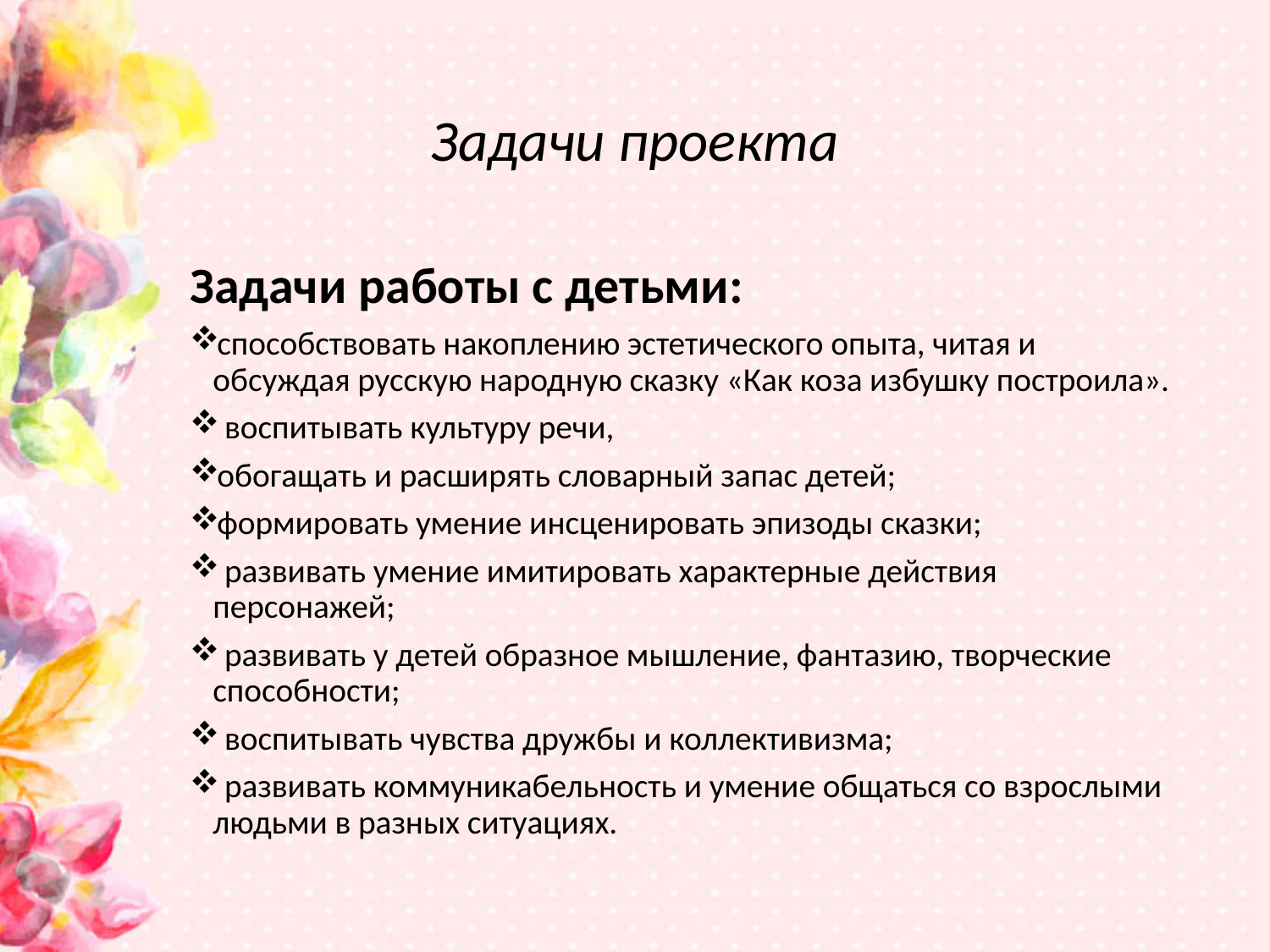

# Задачи проекта
Задачи работы с детьми:
способствовать накоплению эстетического опыта, читая и обсуждая русскую народную сказку «Как коза избушку построила».
 воспитывать культуру речи,
обогащать и расширять словарный запас детей;
формировать умение инсценировать эпизоды сказки;
 развивать умение имитировать характерные действия персонажей;
 развивать у детей образное мышление, фантазию, творческие способности;
 воспитывать чувства дружбы и коллективизма;
 развивать коммуникабельность и умение общаться со взрослыми людьми в разных ситуациях.